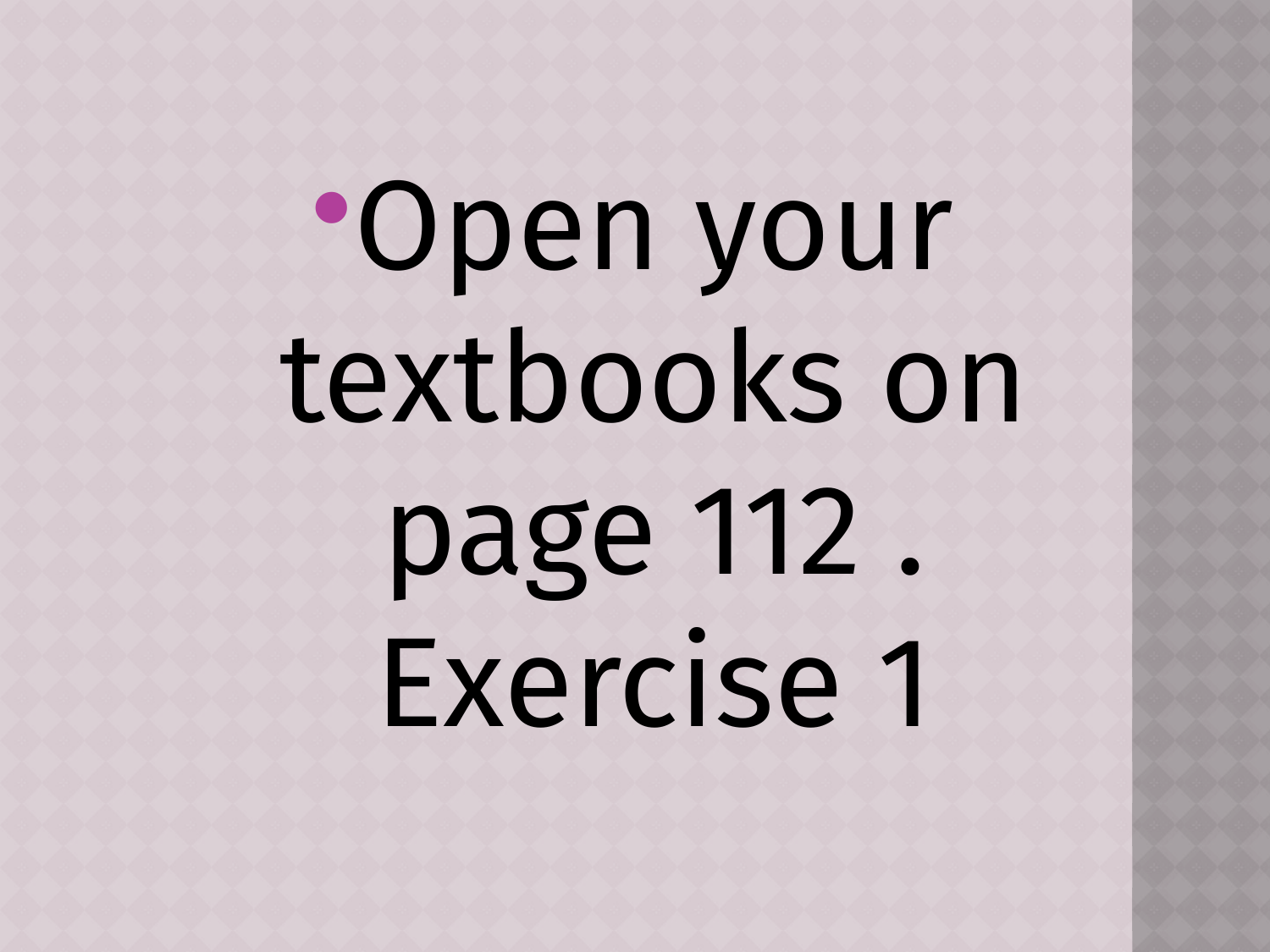

Open your textbooks on page 112 . Exercise 1